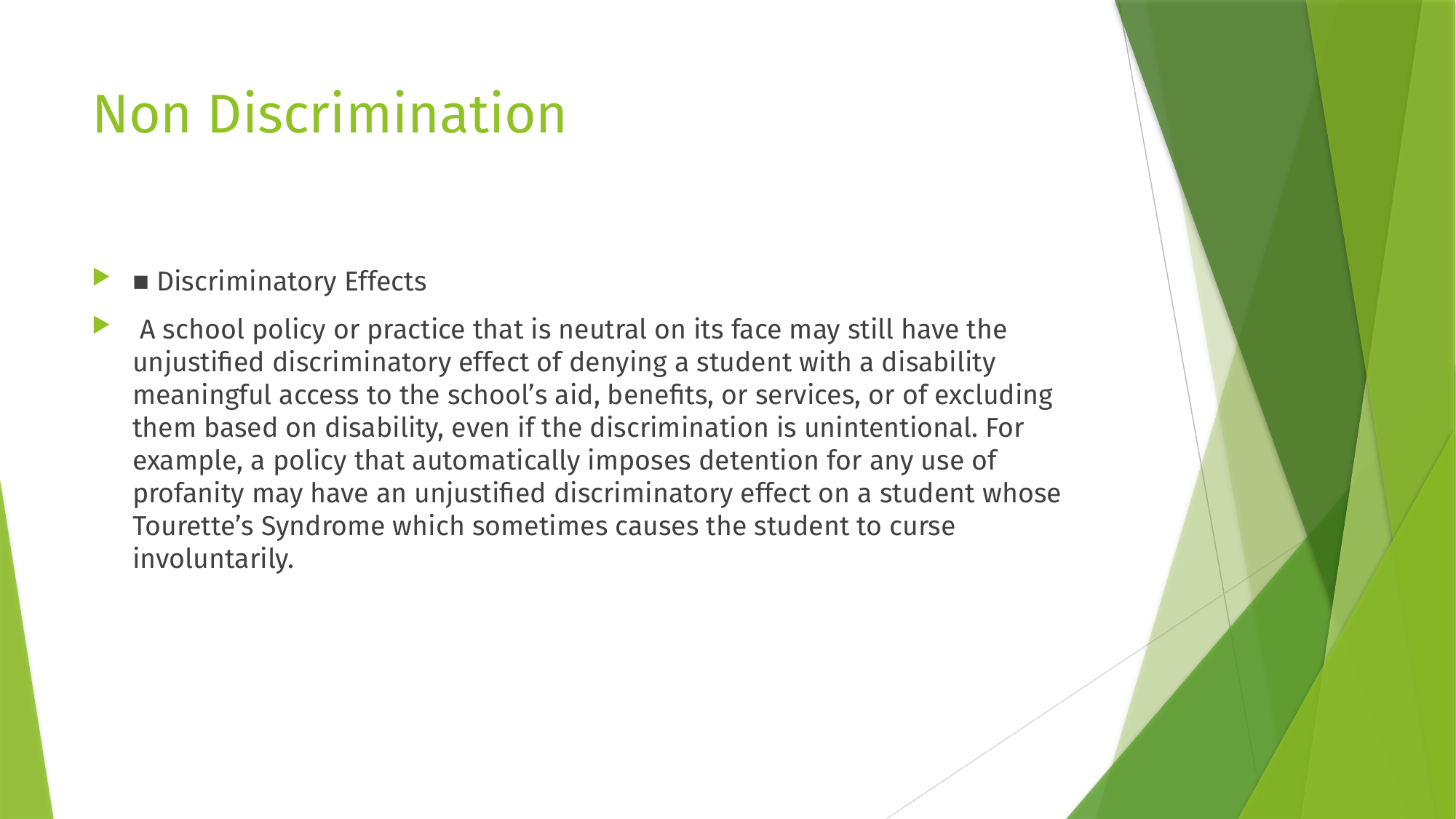

# Non Discrimination
■ Discriminatory Effects
 A school policy or practice that is neutral on its face may still have the unjustified discriminatory effect of denying a student with a disability meaningful access to the school’s aid, benefits, or services, or of excluding them based on disability, even if the discrimination is unintentional. For example, a policy that automatically imposes detention for any use of profanity may have an unjustified discriminatory effect on a student whose Tourette’s Syndrome which sometimes causes the student to curse involuntarily.